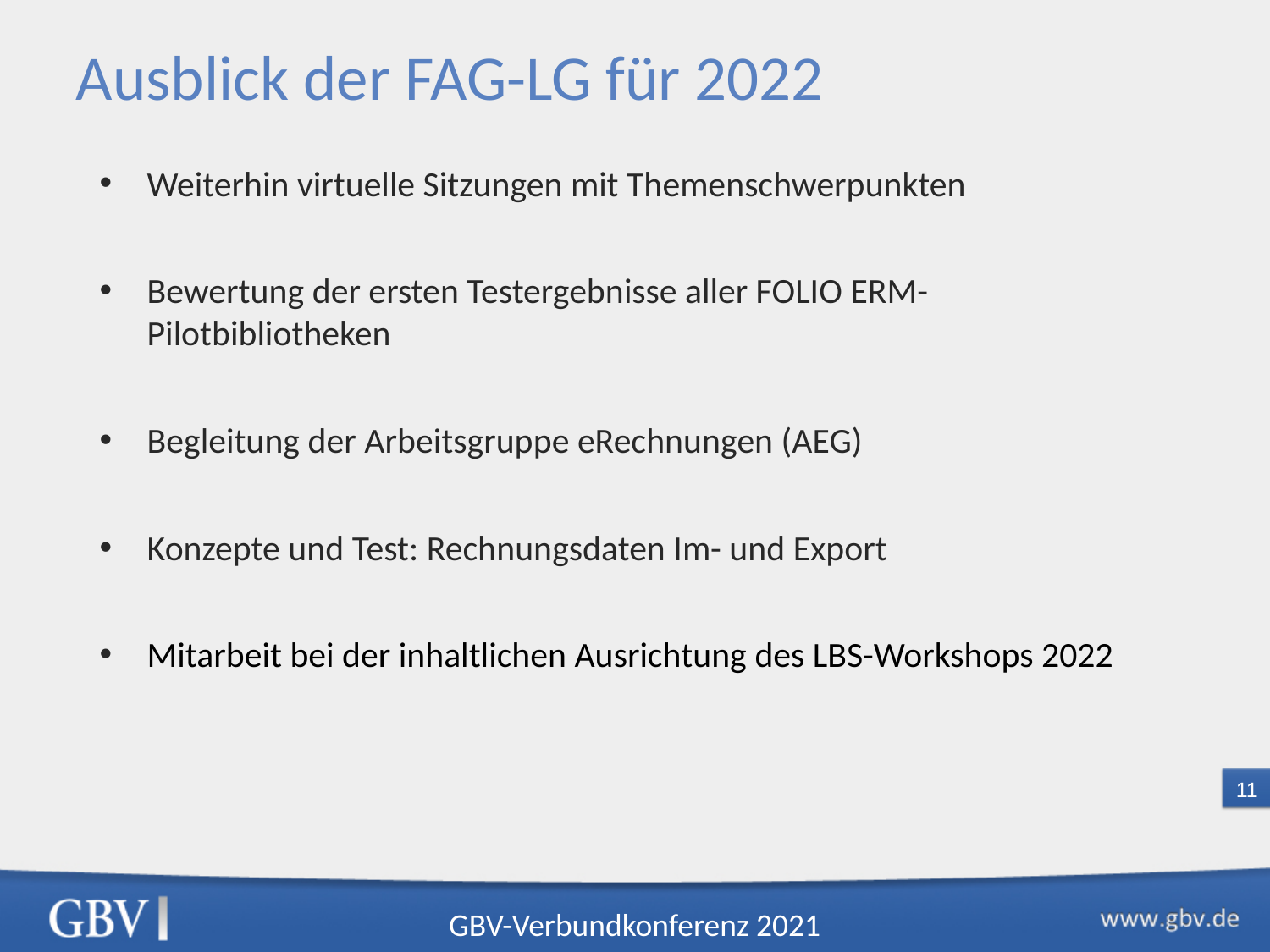

Ausblick der FAG-LG für 2022

Weiterhin virtuelle Sitzungen mit Themenschwerpunkten

Bewertung der ersten Testergebnisse aller FOLIO ERM-Pilotbibliotheken

Begleitung der Arbeitsgruppe eRechnungen (AEG)

Konzepte und Test: Rechnungsdaten Im- und Export

Mitarbeit bei der inhaltlichen Ausrichtung des LBS-Workshops 2022

11
GBV-Verbundkonferenz 2021